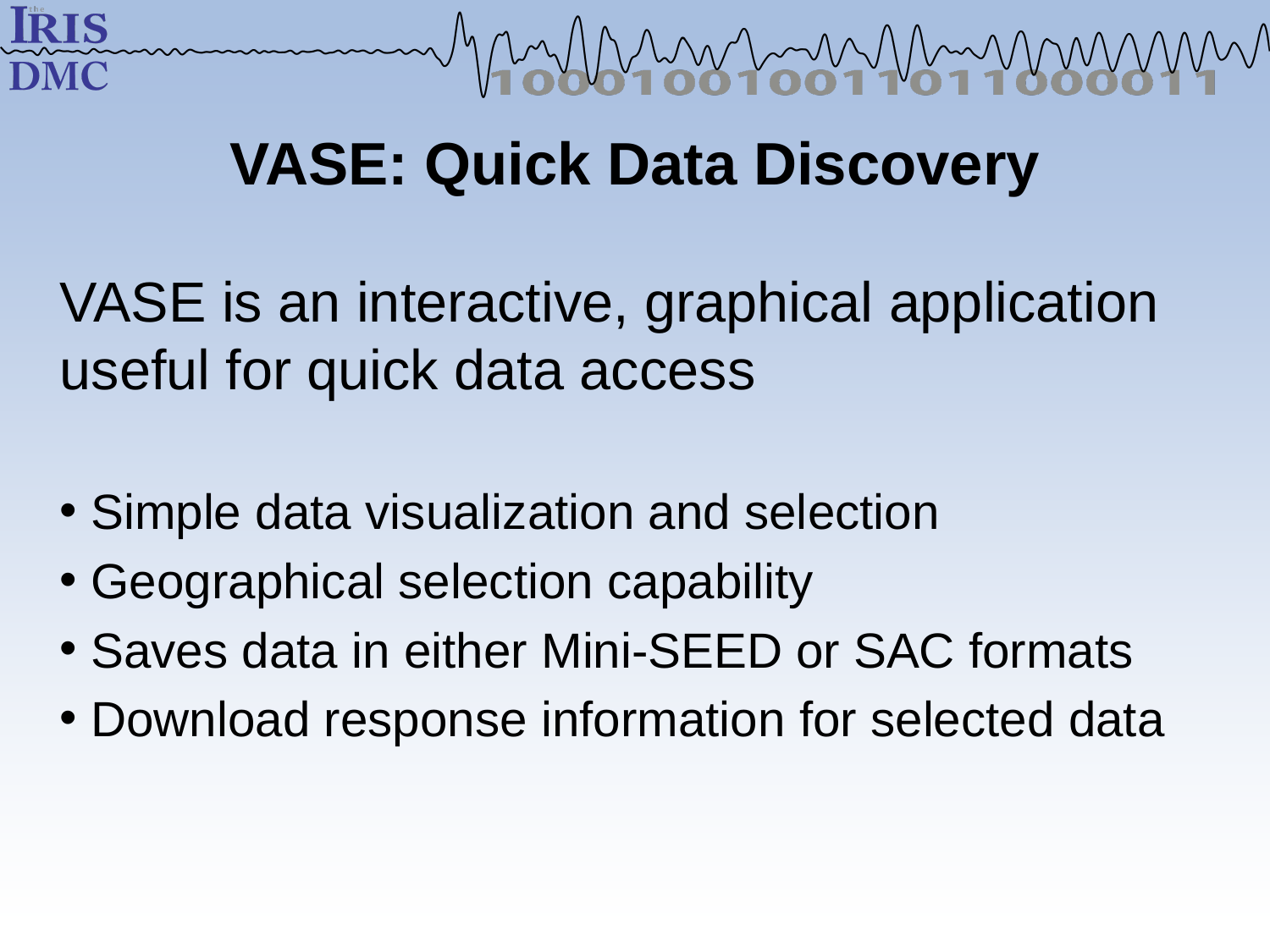

# VASE: Quick Data Discovery
VASE is an interactive, graphical application useful for quick data access

 Simple data visualization and selection
 Geographical selection capability
 Saves data in either Mini-SEED or SAC formats
 Download response information for selected data